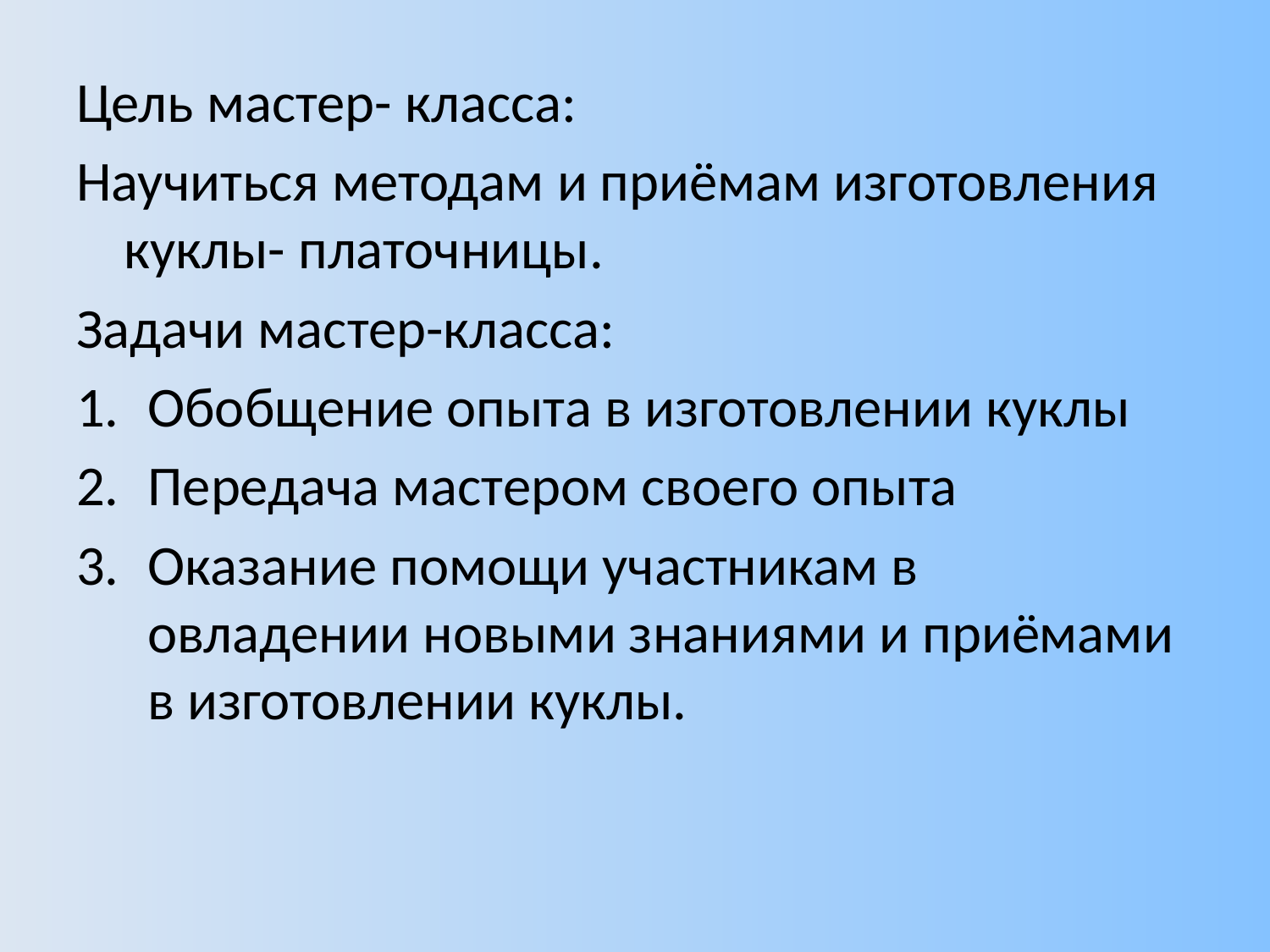

#
Цель мастер- класса:
Научиться методам и приёмам изготовления куклы- платочницы.
Задачи мастер-класса:
Обобщение опыта в изготовлении куклы
Передача мастером своего опыта
Оказание помощи участникам в овладении новыми знаниями и приёмами в изготовлении куклы.